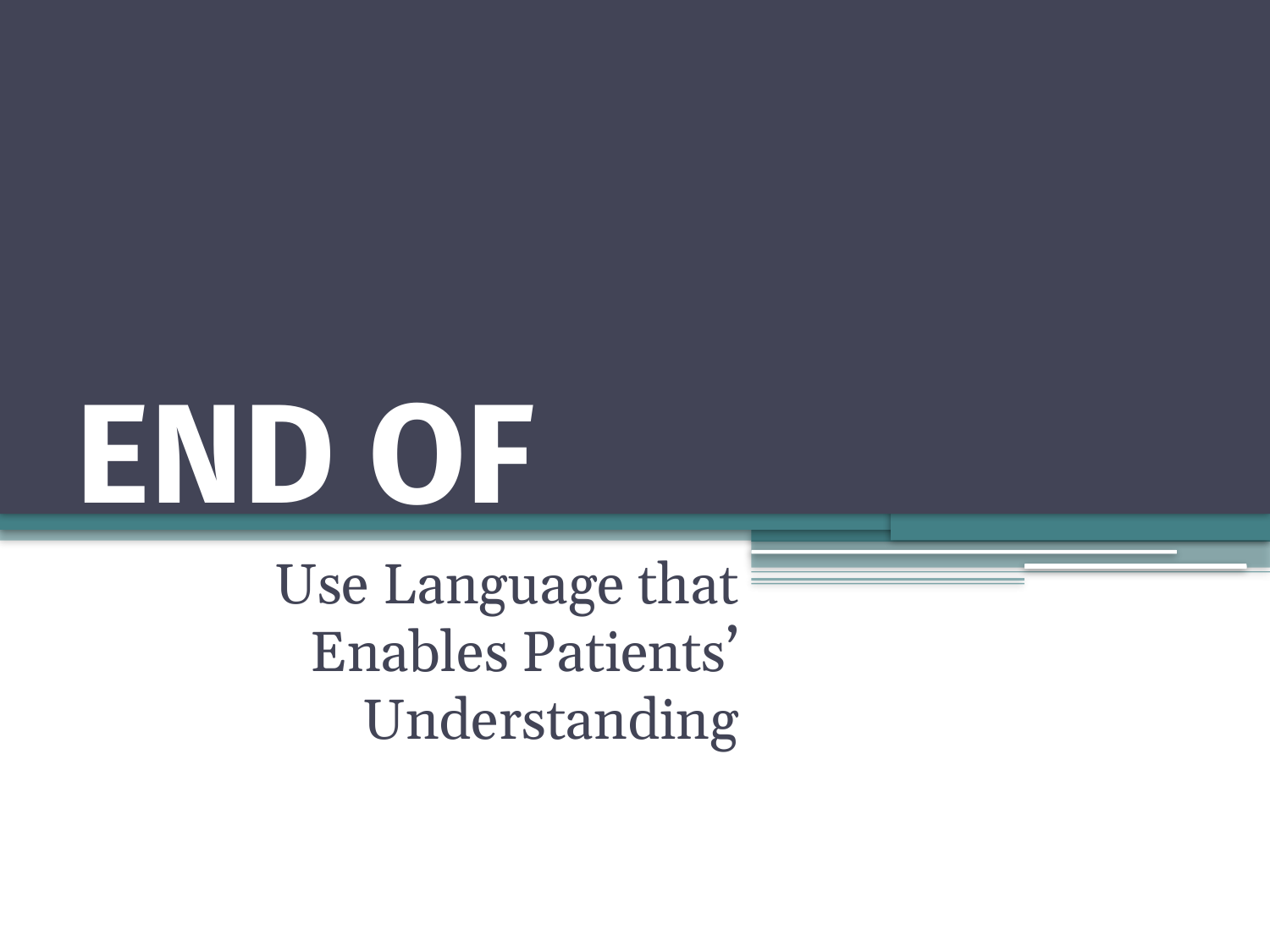

# END OF
Use Language that Enables Patients’ Understanding